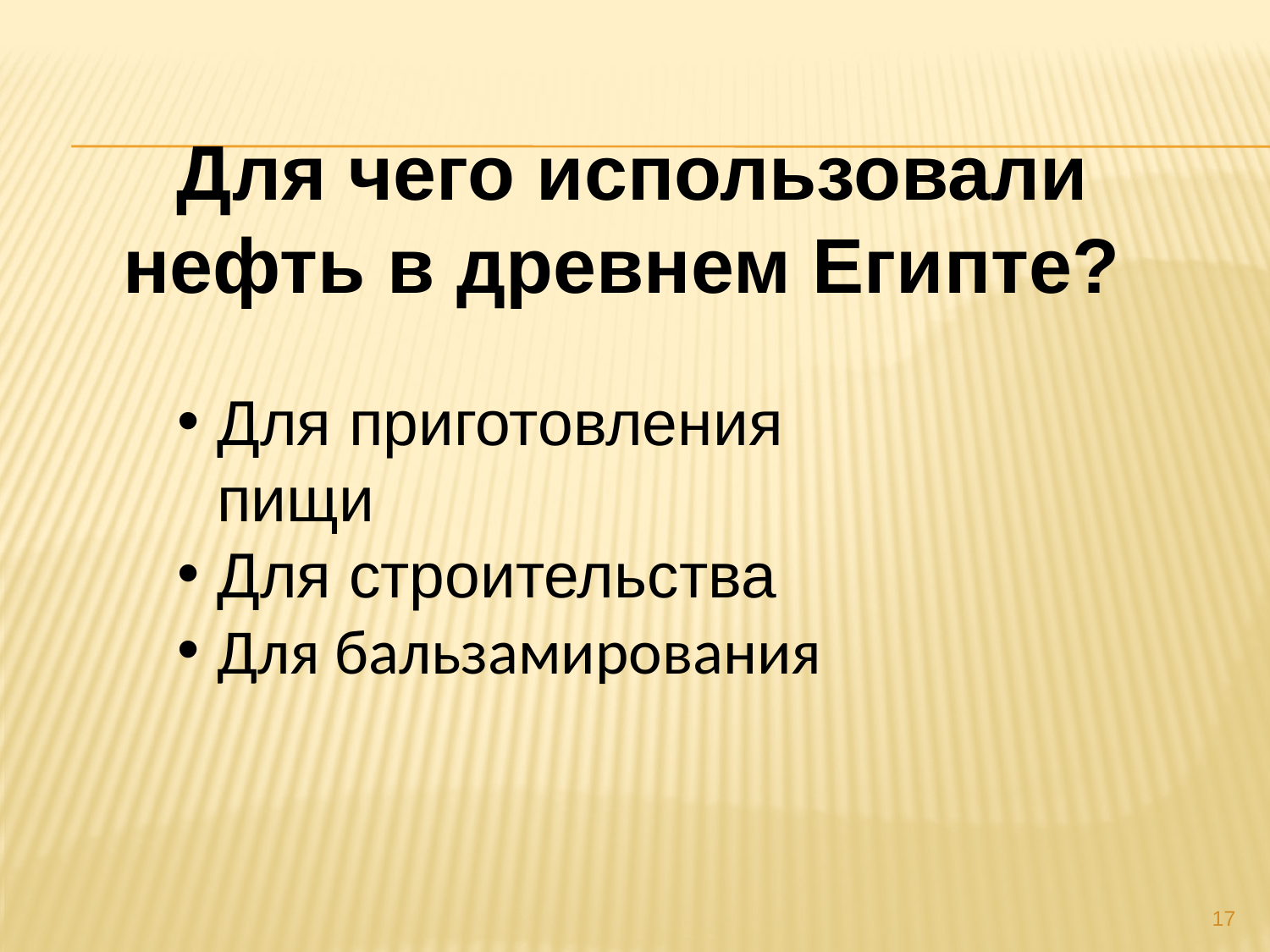

Для чего использовали нефть в древнем Египте?
Для приготовления пищи
Для строительства
Для бальзамирования
17